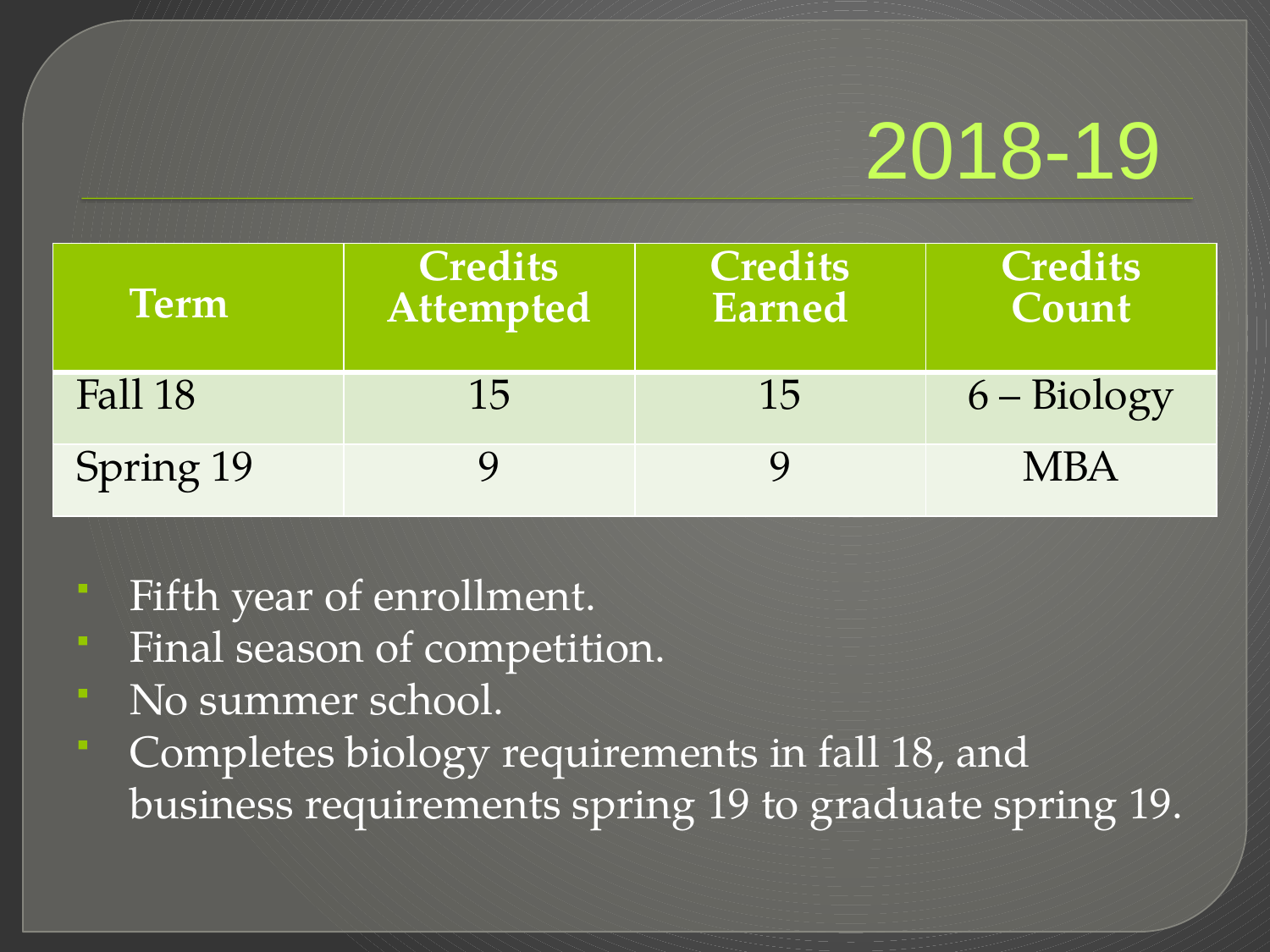

# 2018-19
| Term | Credits Attempted | Credits Earned | Credits Count |
| --- | --- | --- | --- |
| Fall 18 | 15 | 15 | 6 – Biology |
| Spring 19 | 9 | 9 | MBA |
Fifth year of enrollment.
Final season of competition.
No summer school.
Completes biology requirements in fall 18, and business requirements spring 19 to graduate spring 19.